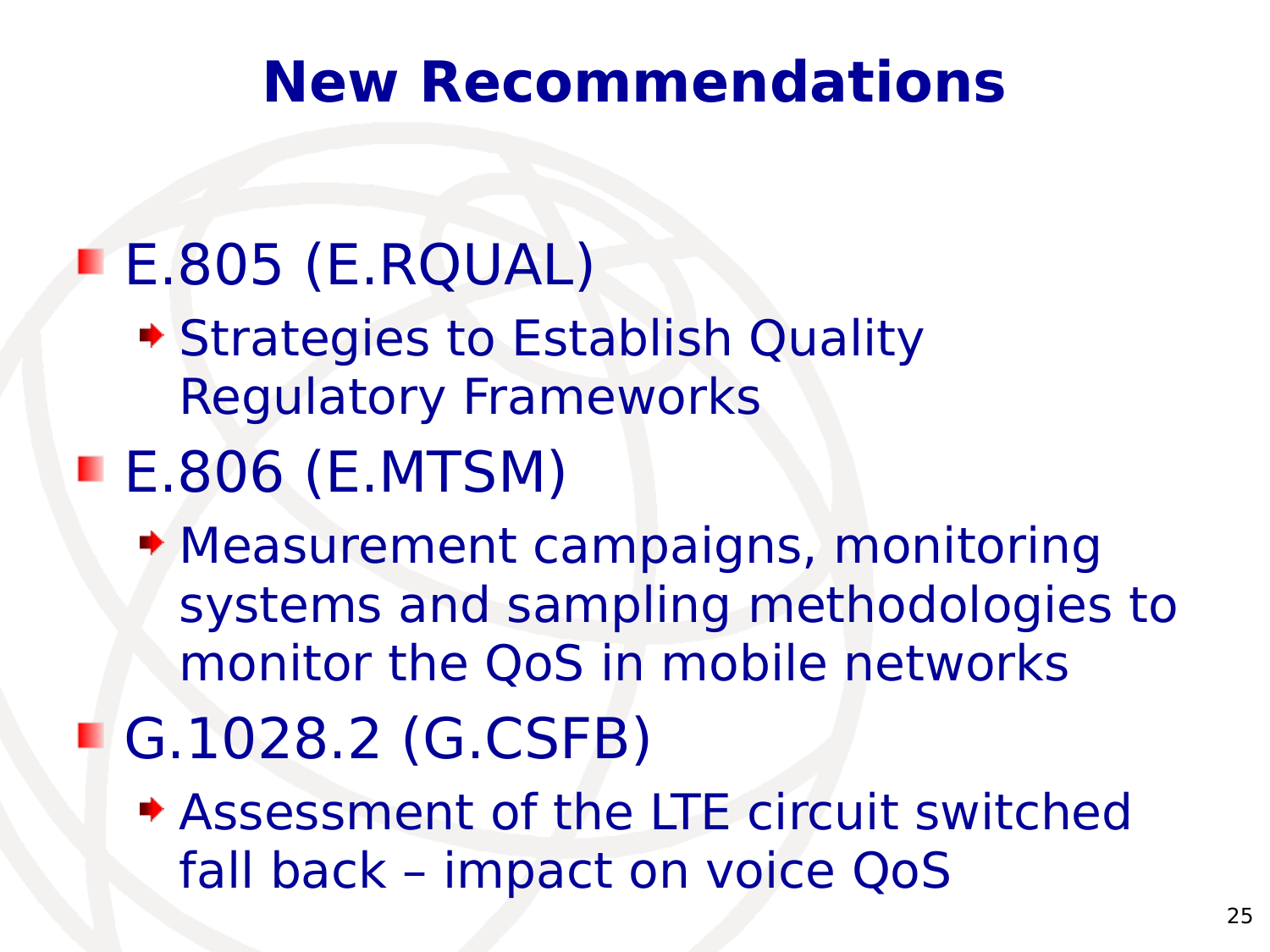

# New Recommendations
E.805 (E.RQUAL)
Strategies to Establish Quality Regulatory Frameworks
E.806 (E.MTSM)
Measurement campaigns, monitoring systems and sampling methodologies to monitor the QoS in mobile networks
G.1028.2 (G.CSFB)
Assessment of the LTE circuit switched fall back – impact on voice QoS
25